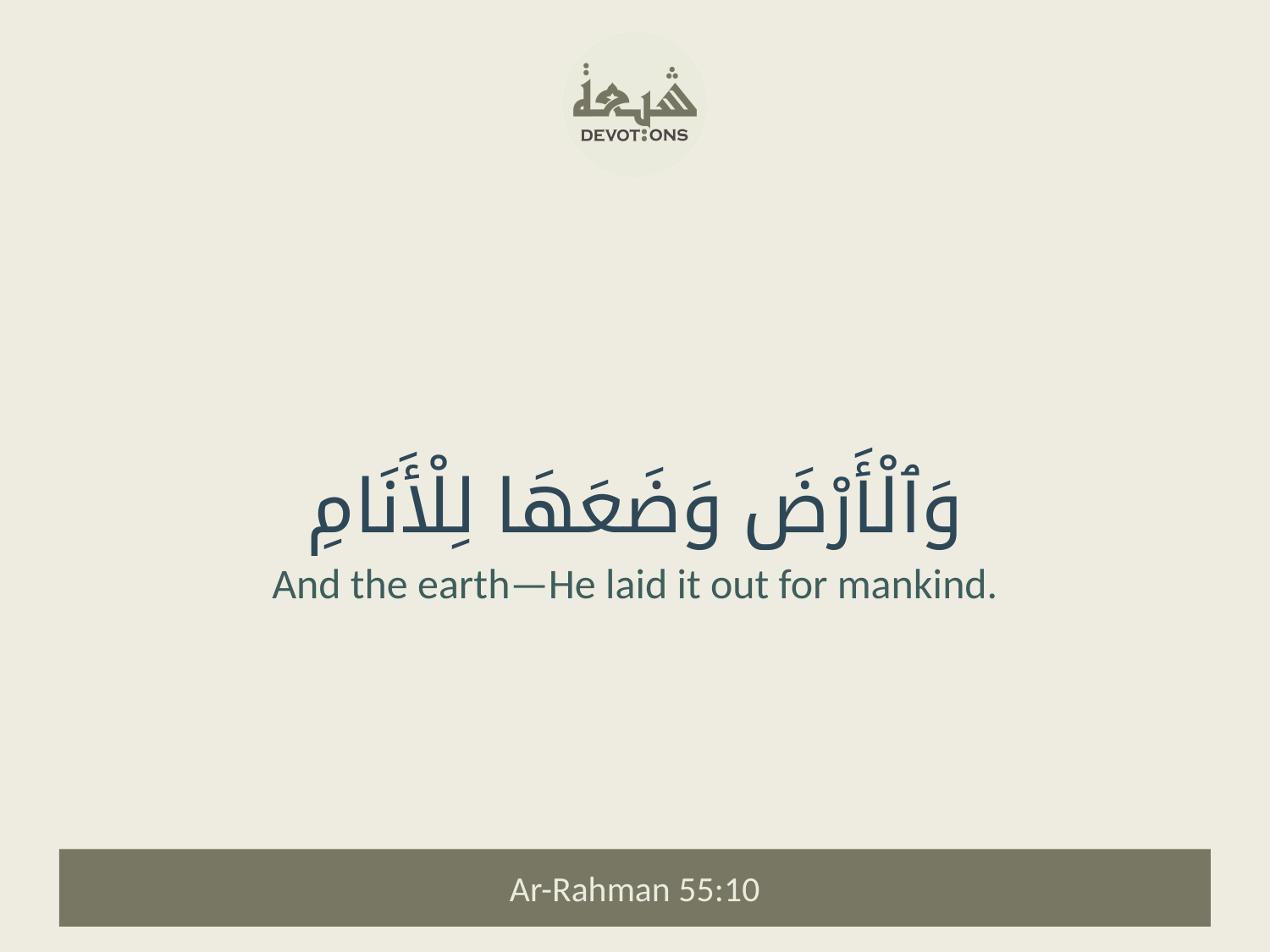

وَٱلْأَرْضَ وَضَعَهَا لِلْأَنَامِ
And the earth—He laid it out for mankind.
Ar-Rahman 55:10